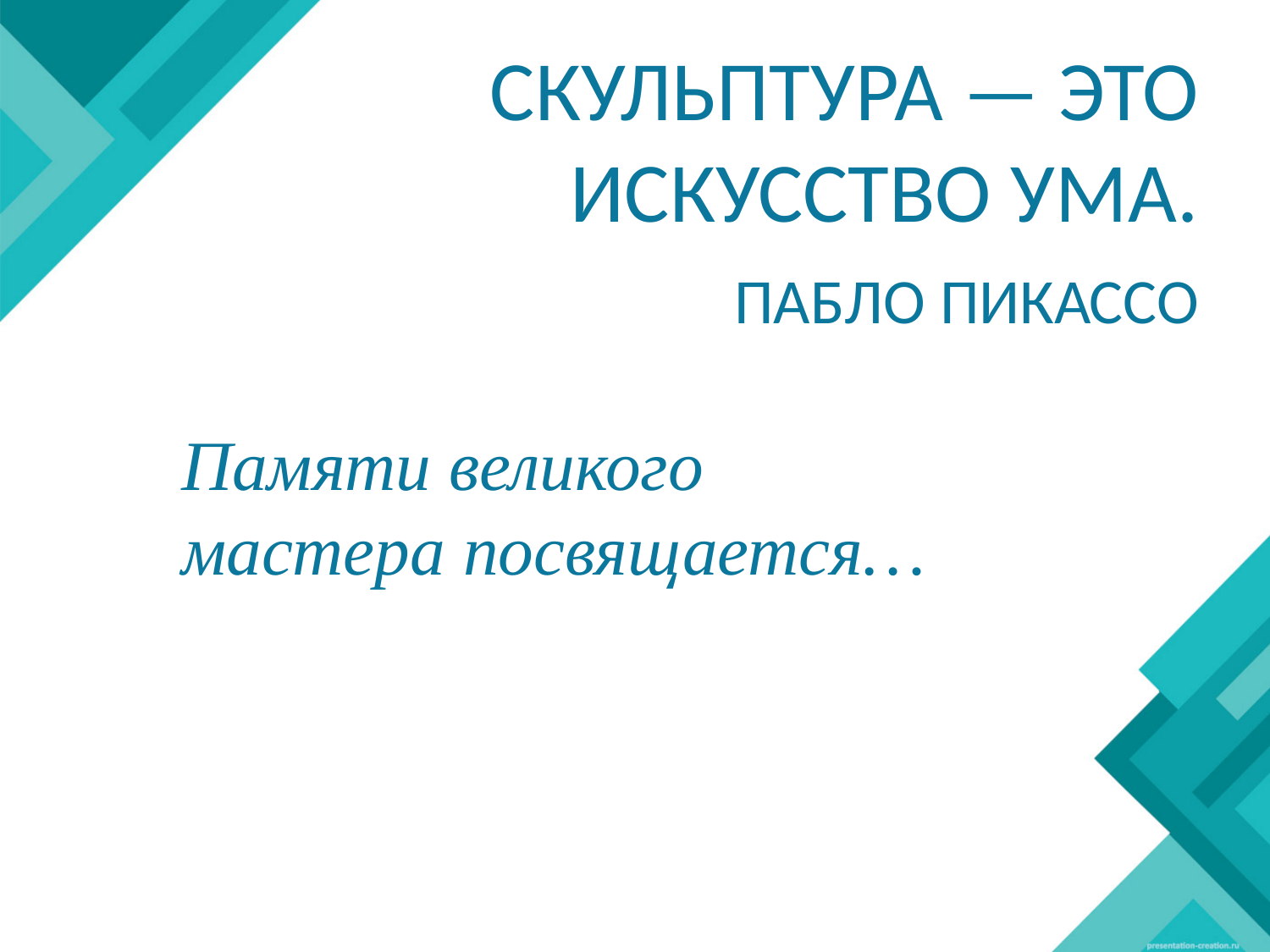

# Скульптура — это искусство ума.   Пабло Пикассо
Памяти великого мастера посвящается…